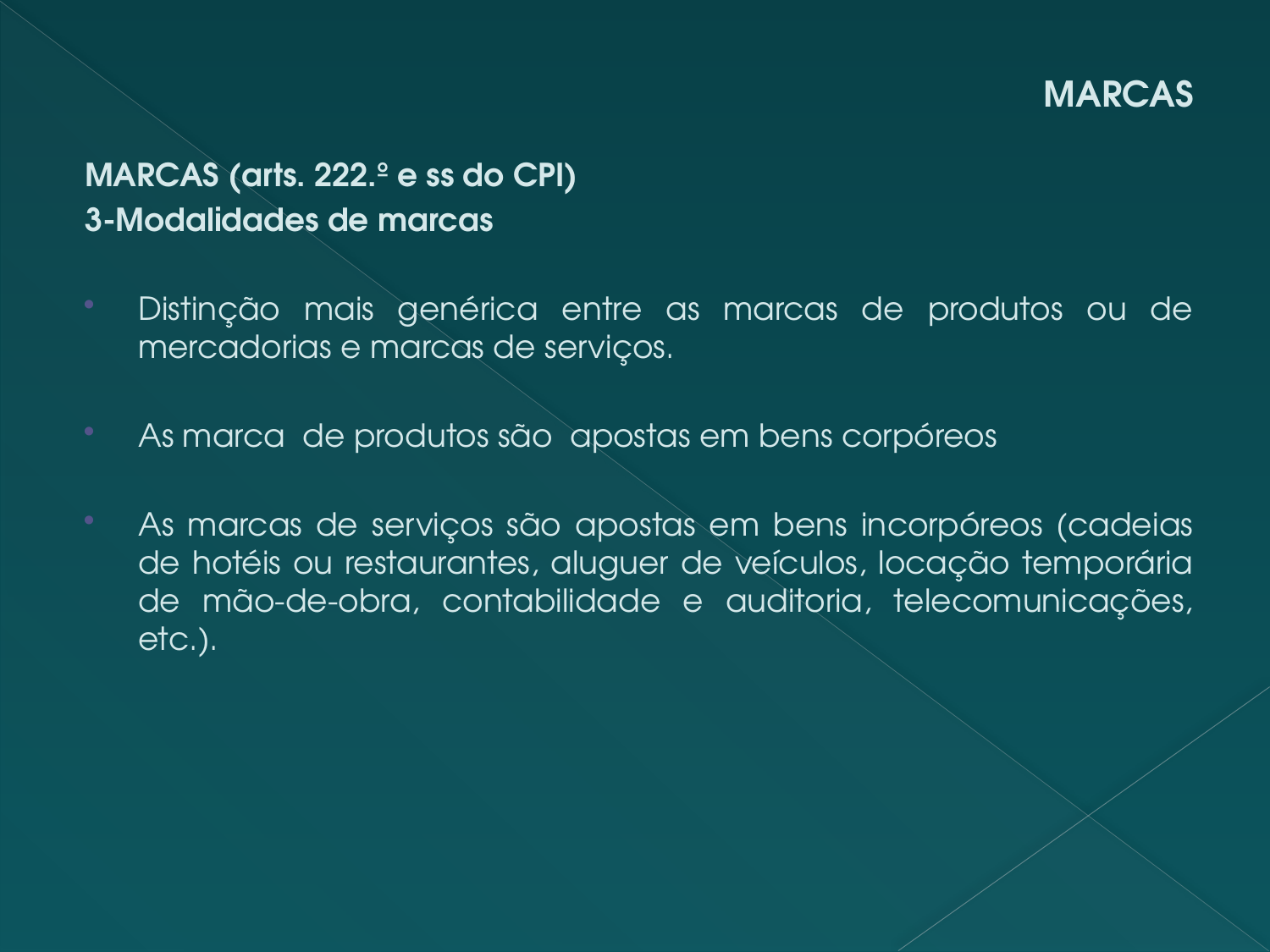

# MARCAS
MARCAS (arts. 222.º e ss do CPI)
3-Modalidades de marcas

Distinção mais genérica entre as marcas de produtos ou de mercadorias e marcas de serviços.

As marca  de produtos são  apostas em bens corpóreos

As marcas de serviços são apostas em bens incorpóreos (cadeias de hotéis ou restaurantes, aluguer de veículos, locação temporária de mão-de-obra, contabilidade e auditoria, telecomunicações, etc.).